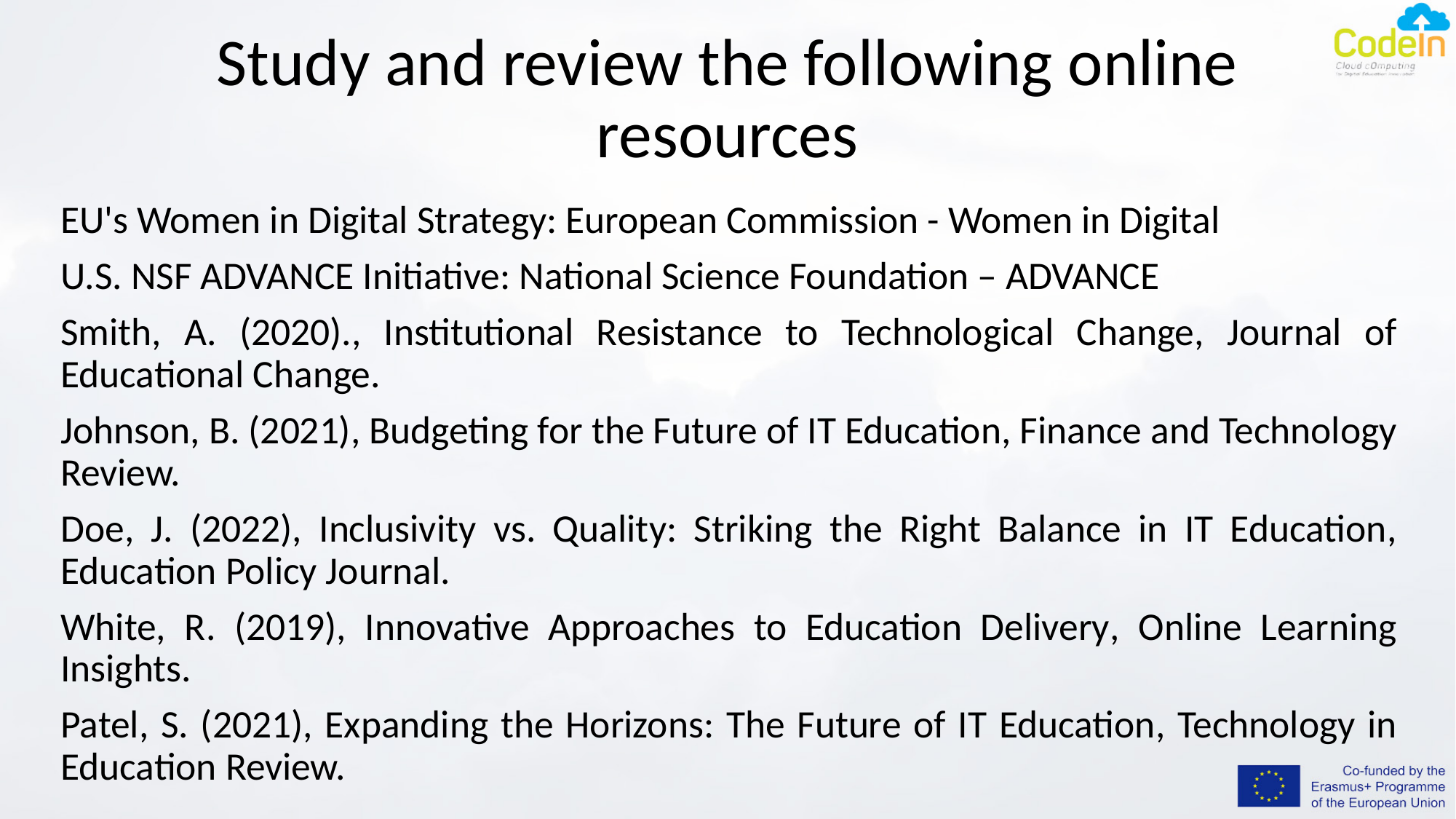

# Study and review the following online resources
EU's Women in Digital Strategy: European Commission - Women in Digital
U.S. NSF ADVANCE Initiative: National Science Foundation – ADVANCE
Smith, A. (2020)., Institutional Resistance to Technological Change, Journal of Educational Change.
Johnson, B. (2021), Budgeting for the Future of IT Education, Finance and Technology Review.
Doe, J. (2022), Inclusivity vs. Quality: Striking the Right Balance in IT Education, Education Policy Journal.
White, R. (2019), Innovative Approaches to Education Delivery, Online Learning Insights.
Patel, S. (2021), Expanding the Horizons: The Future of IT Education, Technology in Education Review.